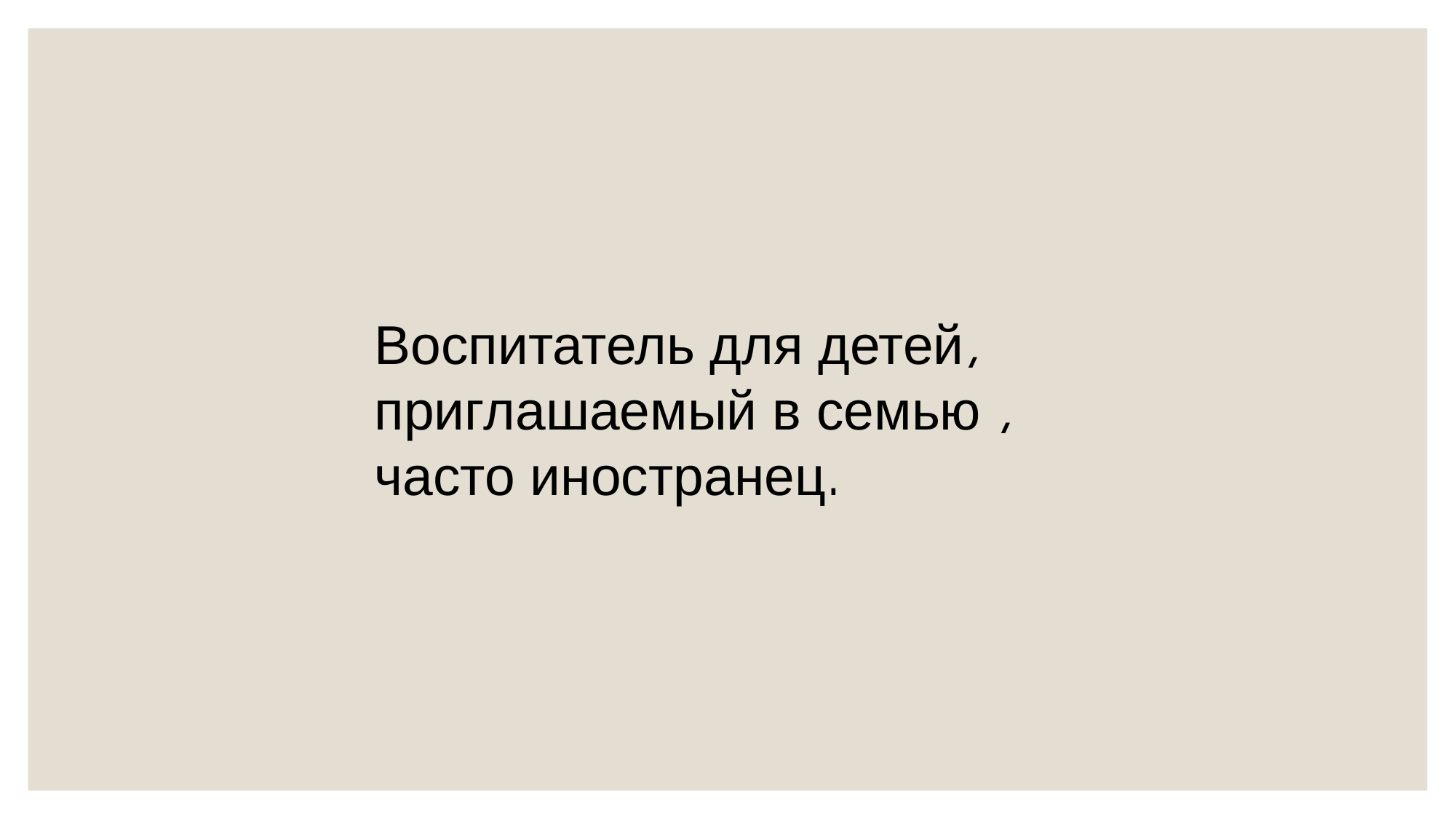

Воспитатель для детей, приглашаемый в семью , часто иностранец.